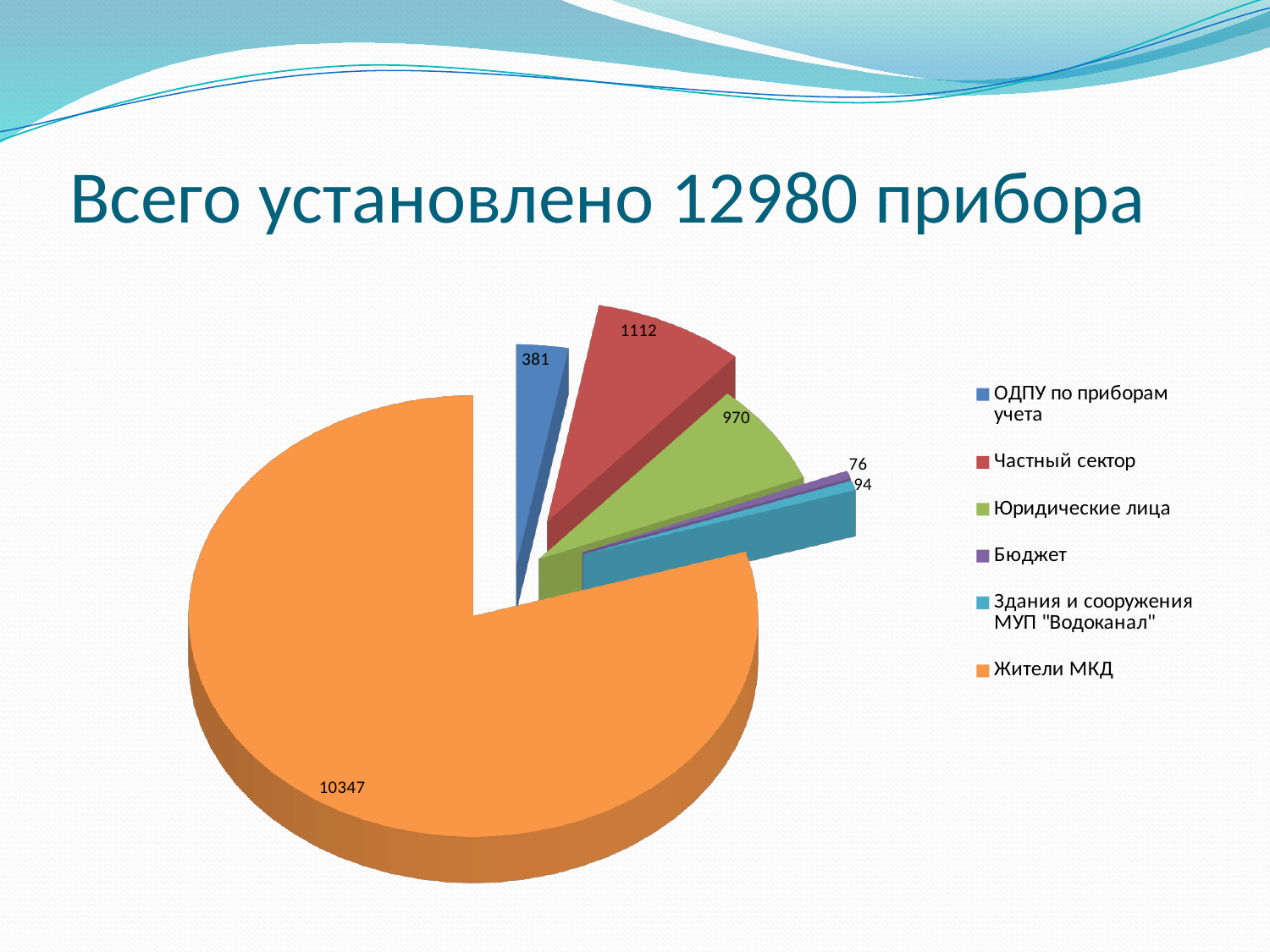

# Всего установлено 12980 прибора

[unsupported chart]